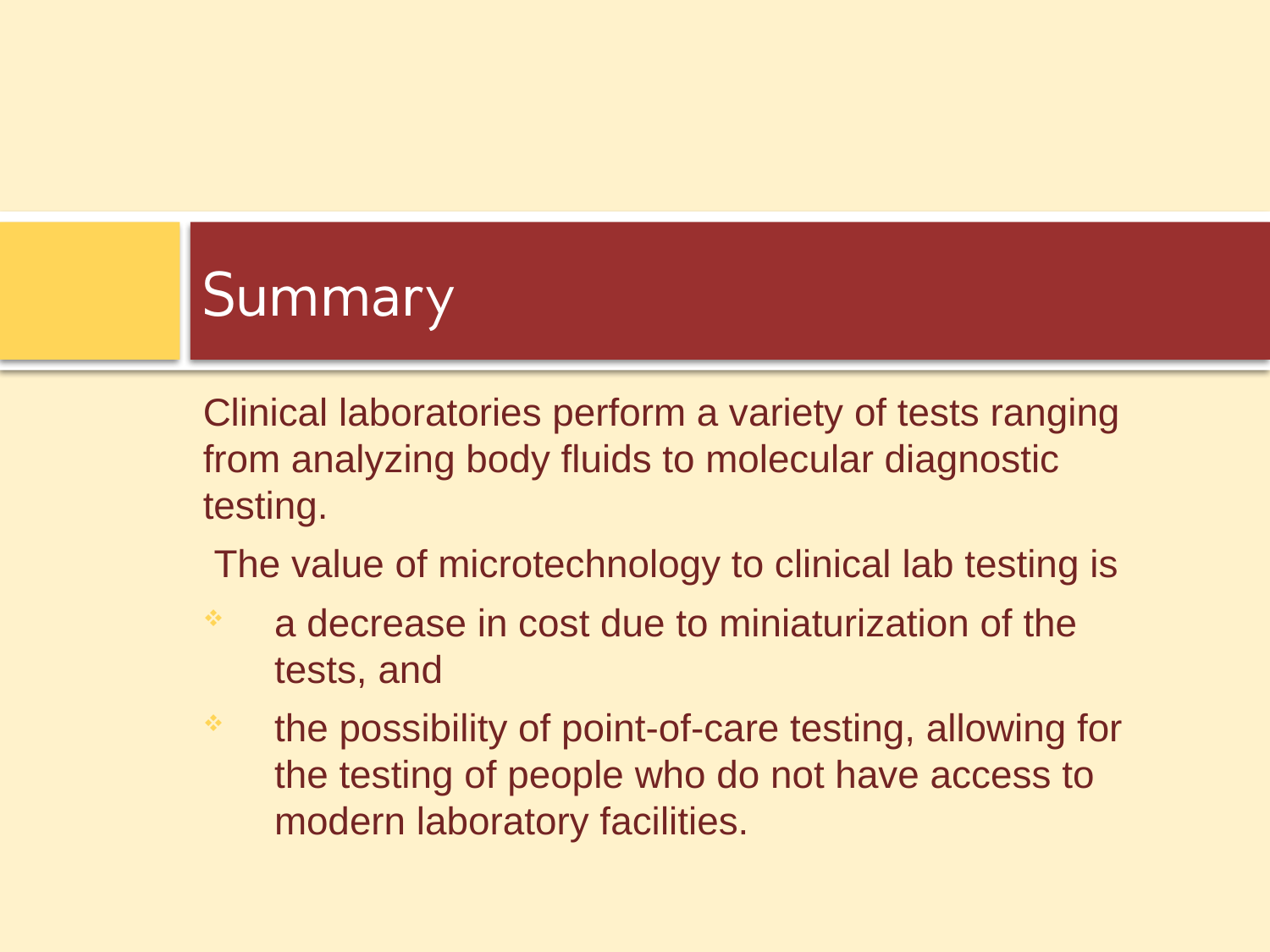

# Summary
Clinical laboratories perform a variety of tests ranging from analyzing body fluids to molecular diagnostic testing.
 The value of microtechnology to clinical lab testing is
a decrease in cost due to miniaturization of the tests, and
the possibility of point-of-care testing, allowing for the testing of people who do not have access to modern laboratory facilities.